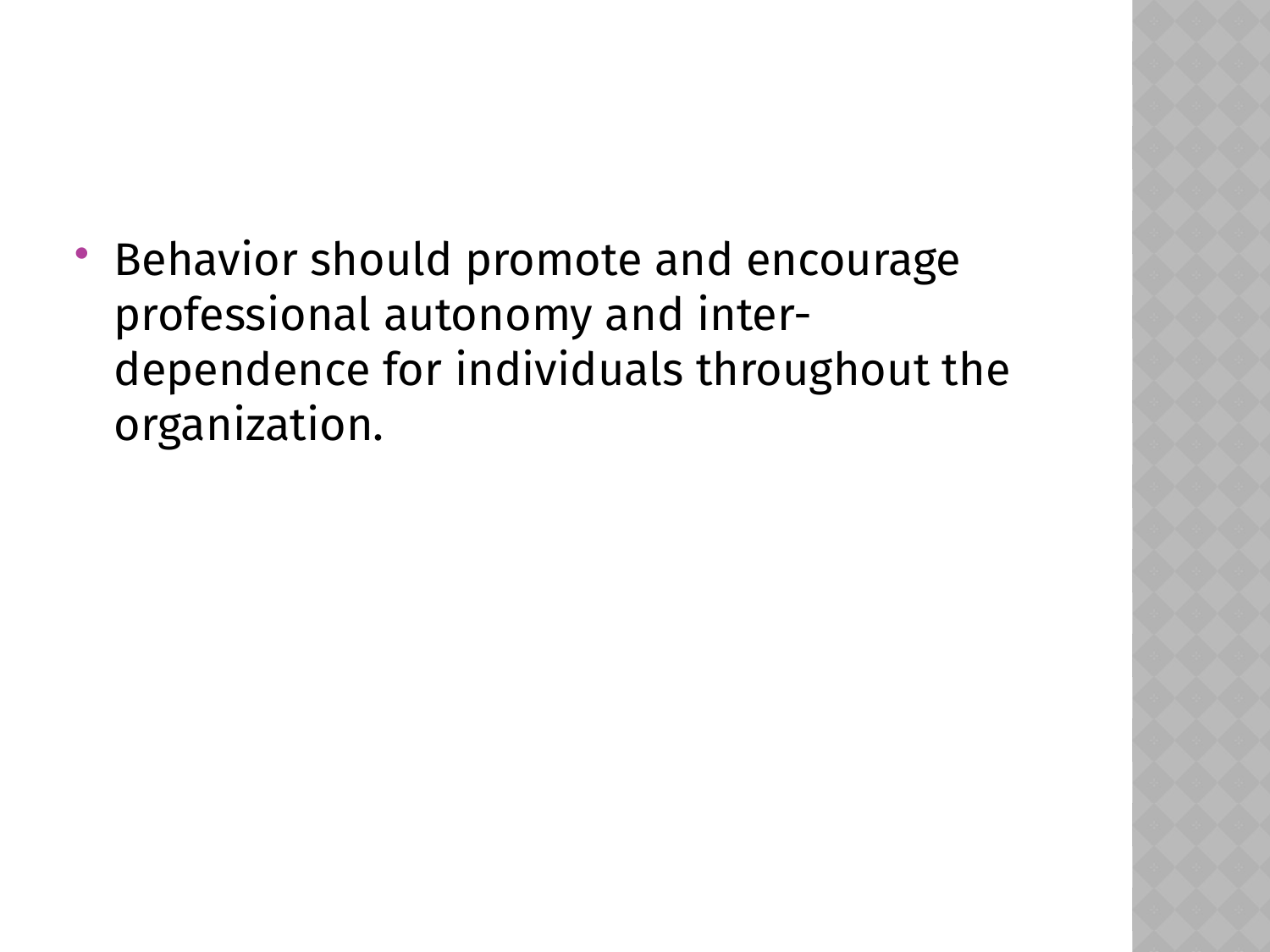

#
Behavior should promote and encourage professional autonomy and inter-dependence for individuals throughout the organization.